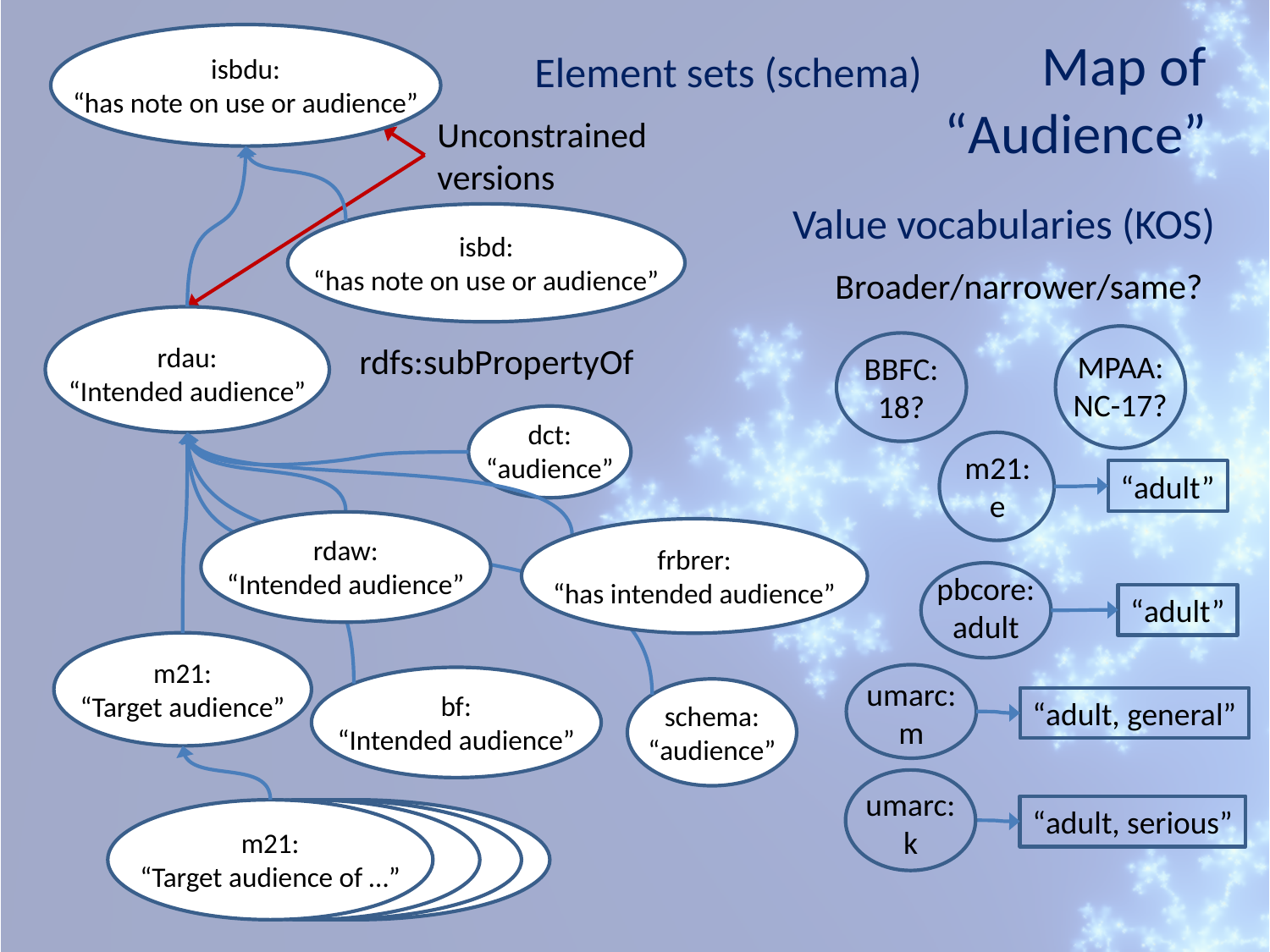

Map of
“Audience”

isbdu:
“has note on use or audience”
Element sets (schema)
Unconstrained
versions
Value vocabularies (KOS)

isbd:
“has note on use or audience”
Broader/narrower/same?

rdau:
“Intended audience”

MPAA:
NC-17?

BBFC:
18?
rdfs:subPropertyOf

dct:
“audience”

m21:
e
“adult”

rdaw:
“Intended audience”

frbrer:
“has intended audience”

pbcore:
adult
“adult”

m21:
“Target audience”

umarc:
m

bf:
“Intended audience”

schema:
“audience”
“adult, general”

umarc:
k
“adult, serious”

m21:
“Target audience of …”